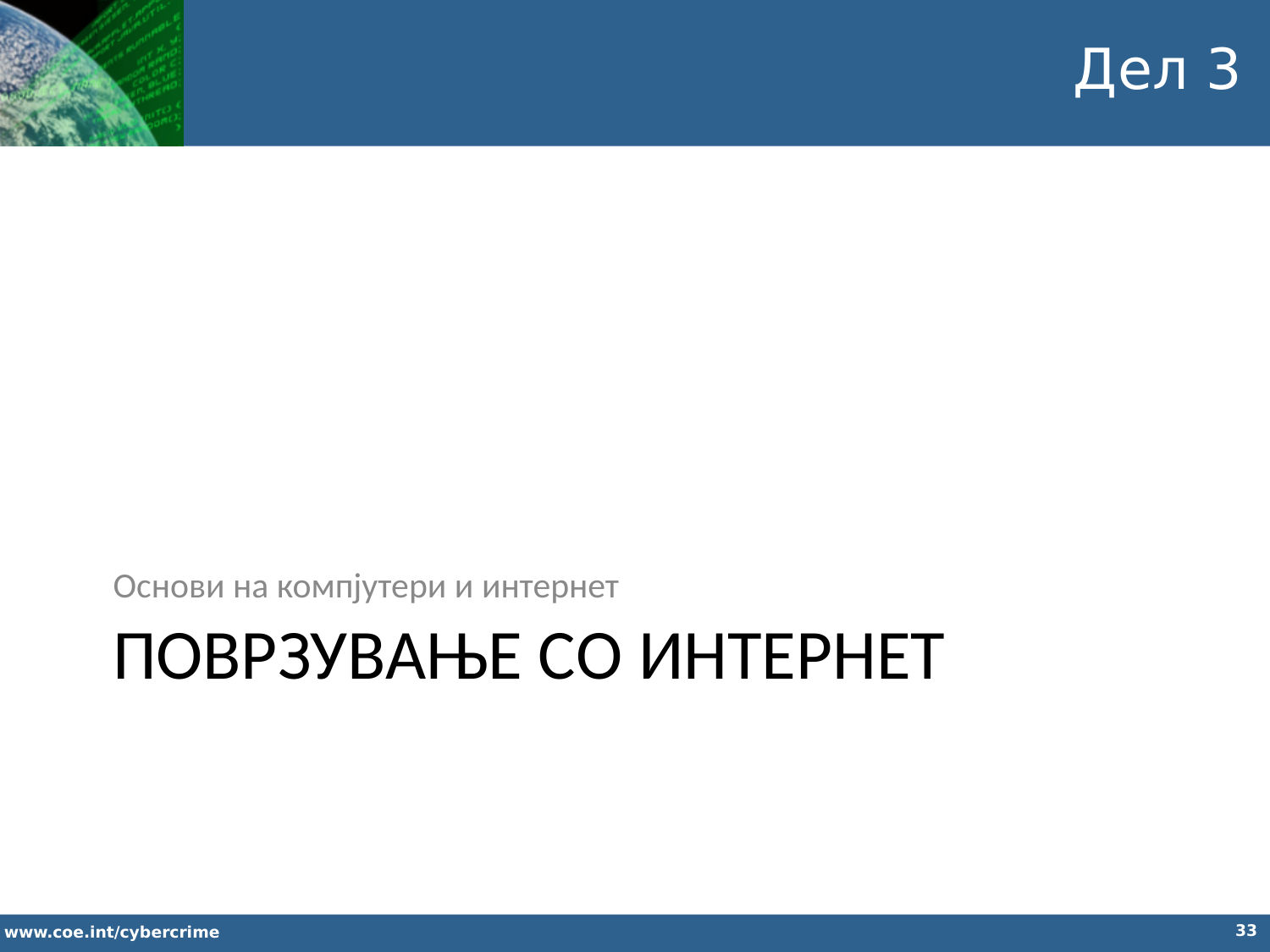

Дел 3
Основи на компјутери и интернет
# Поврзување со интернет